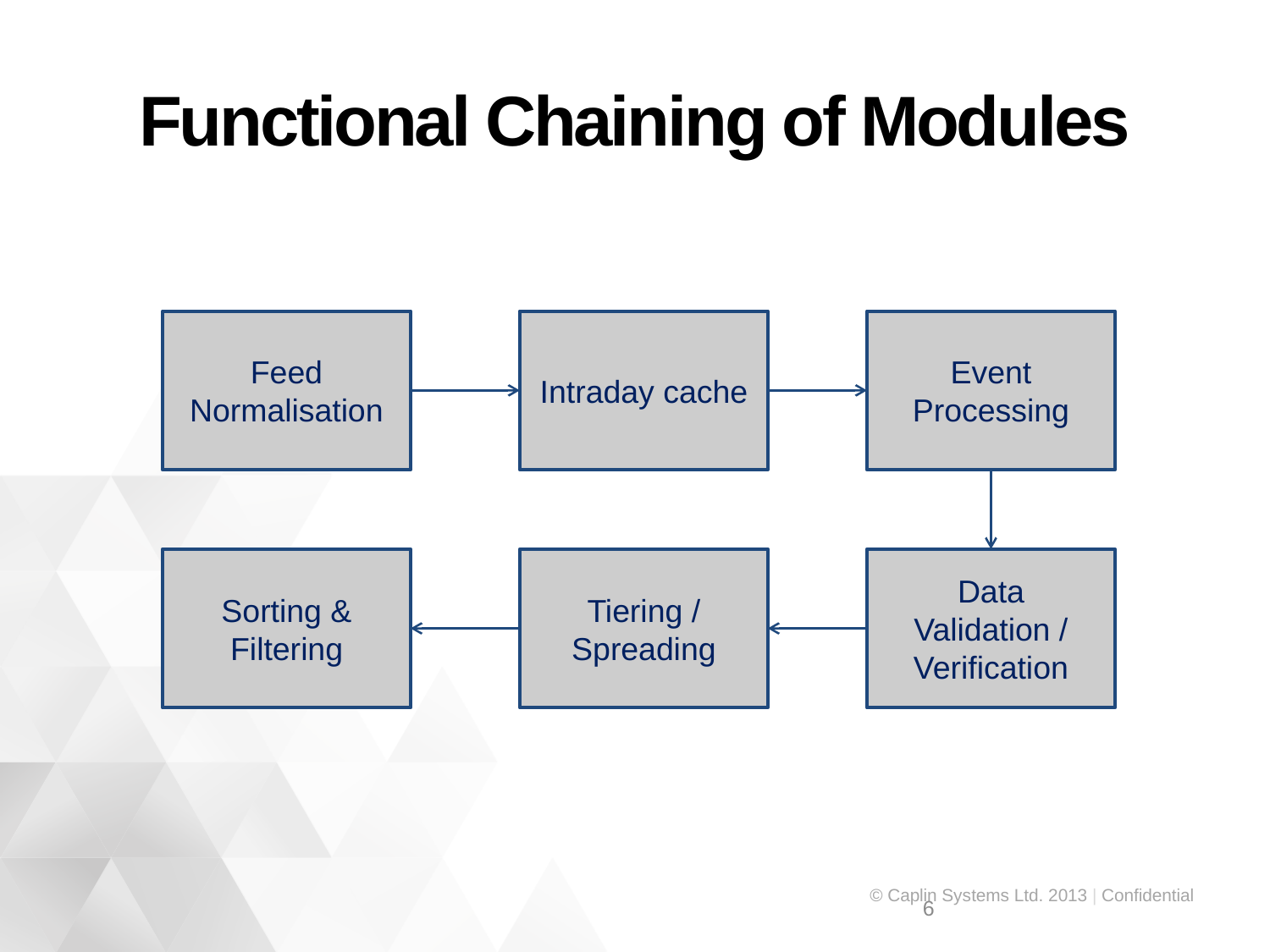

# Functional Chaining of Modules
Feed Normalisation
Intraday cache
Event Processing
Sorting & Filtering
Tiering / Spreading
Data Validation / Verification
6